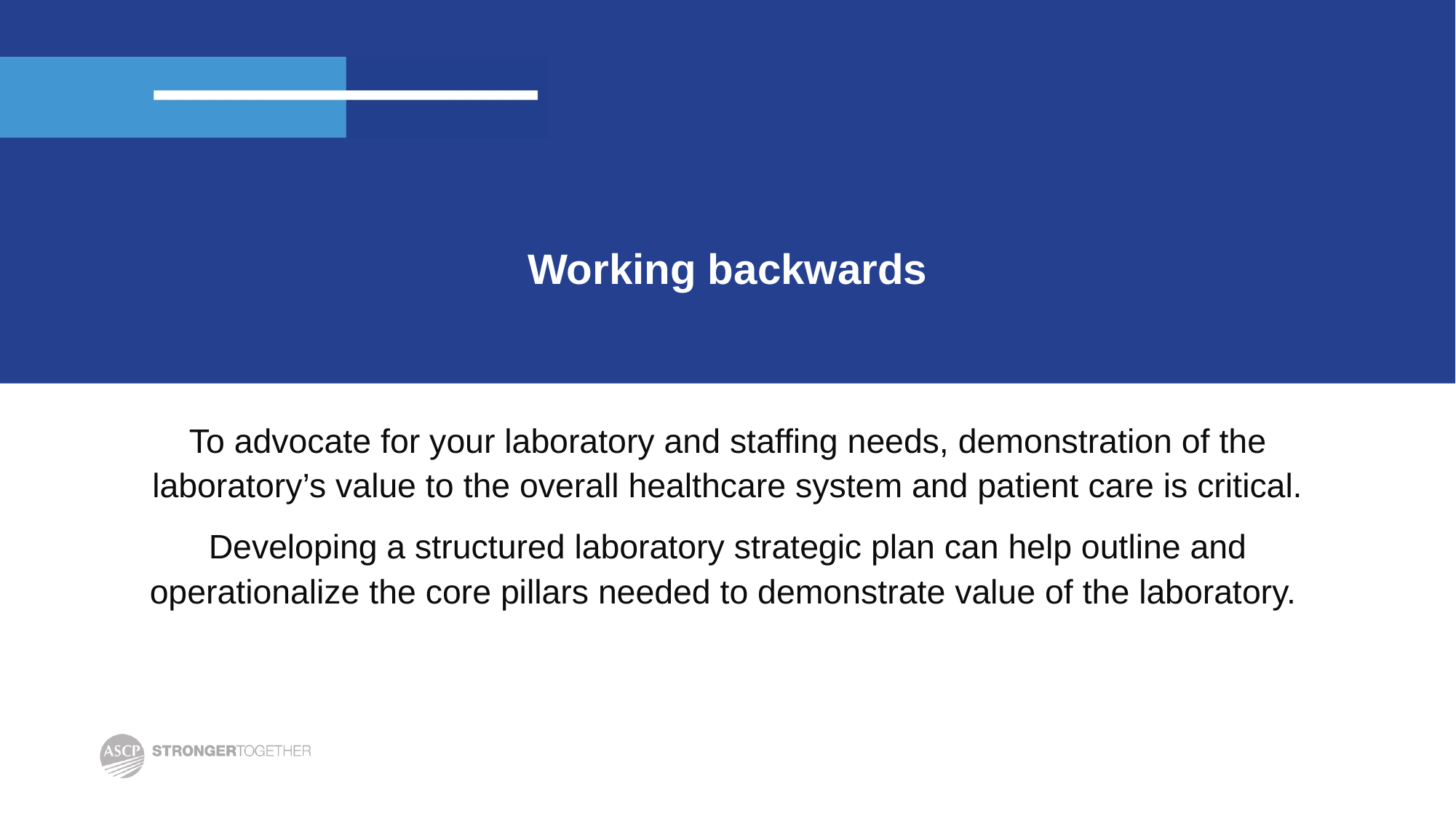

# Working backwards
To advocate for your laboratory and staffing needs, demonstration of the laboratory’s value to the overall healthcare system and patient care is critical.
Developing a structured laboratory strategic plan can help outline and operationalize the core pillars needed to demonstrate value of the laboratory.